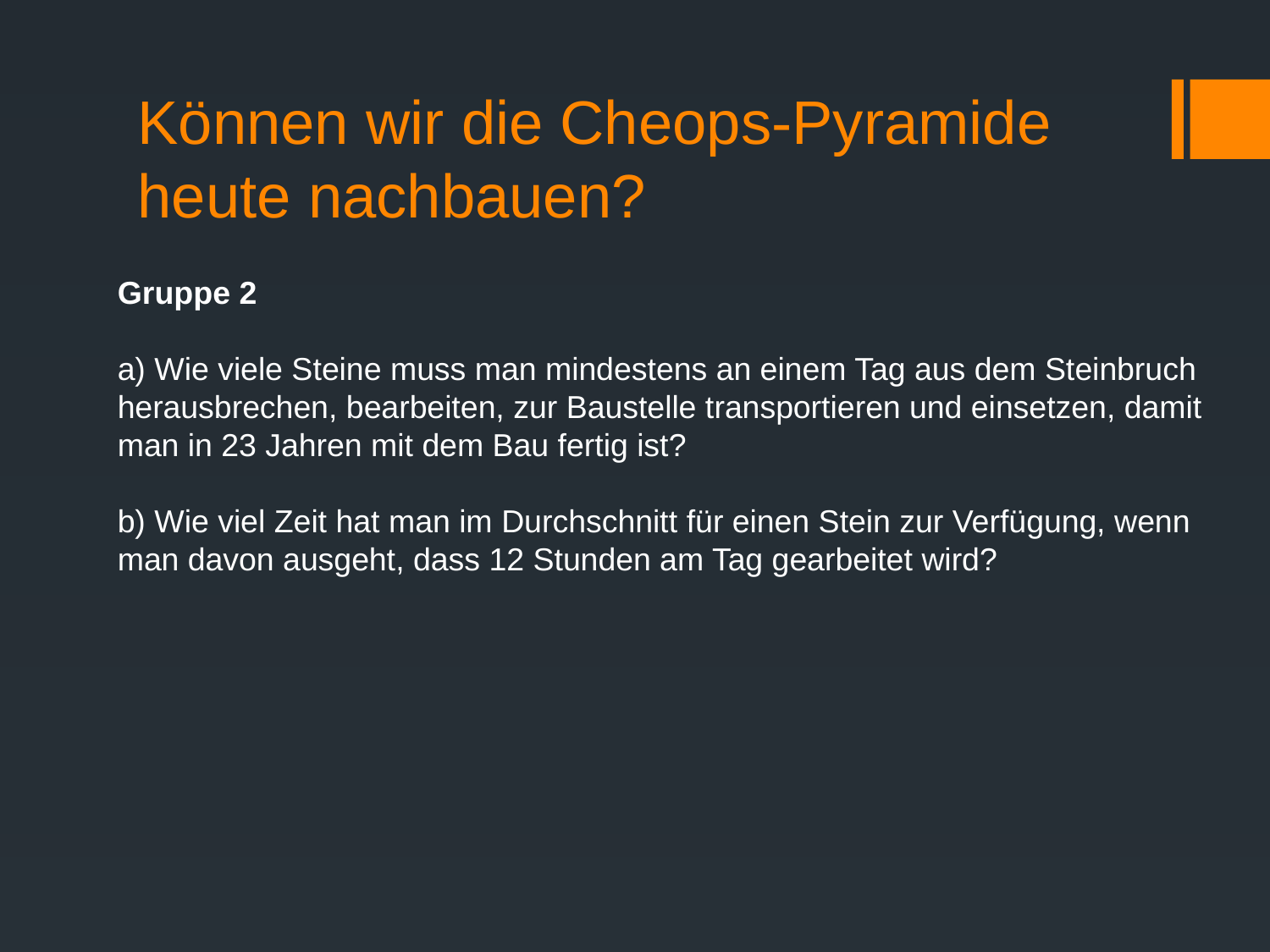

# Können wir die Cheops-Pyramide heute nachbauen?
Gruppe 2

a) Wie viele Steine muss man mindestens an einem Tag aus dem Steinbruch herausbrechen, bearbeiten, zur Baustelle transportieren und einsetzen, damit man in 23 Jahren mit dem Bau fertig ist?

b) Wie viel Zeit hat man im Durchschnitt für einen Stein zur Verfügung, wenn man davon ausgeht, dass 12 Stunden am Tag gearbeitet wird?